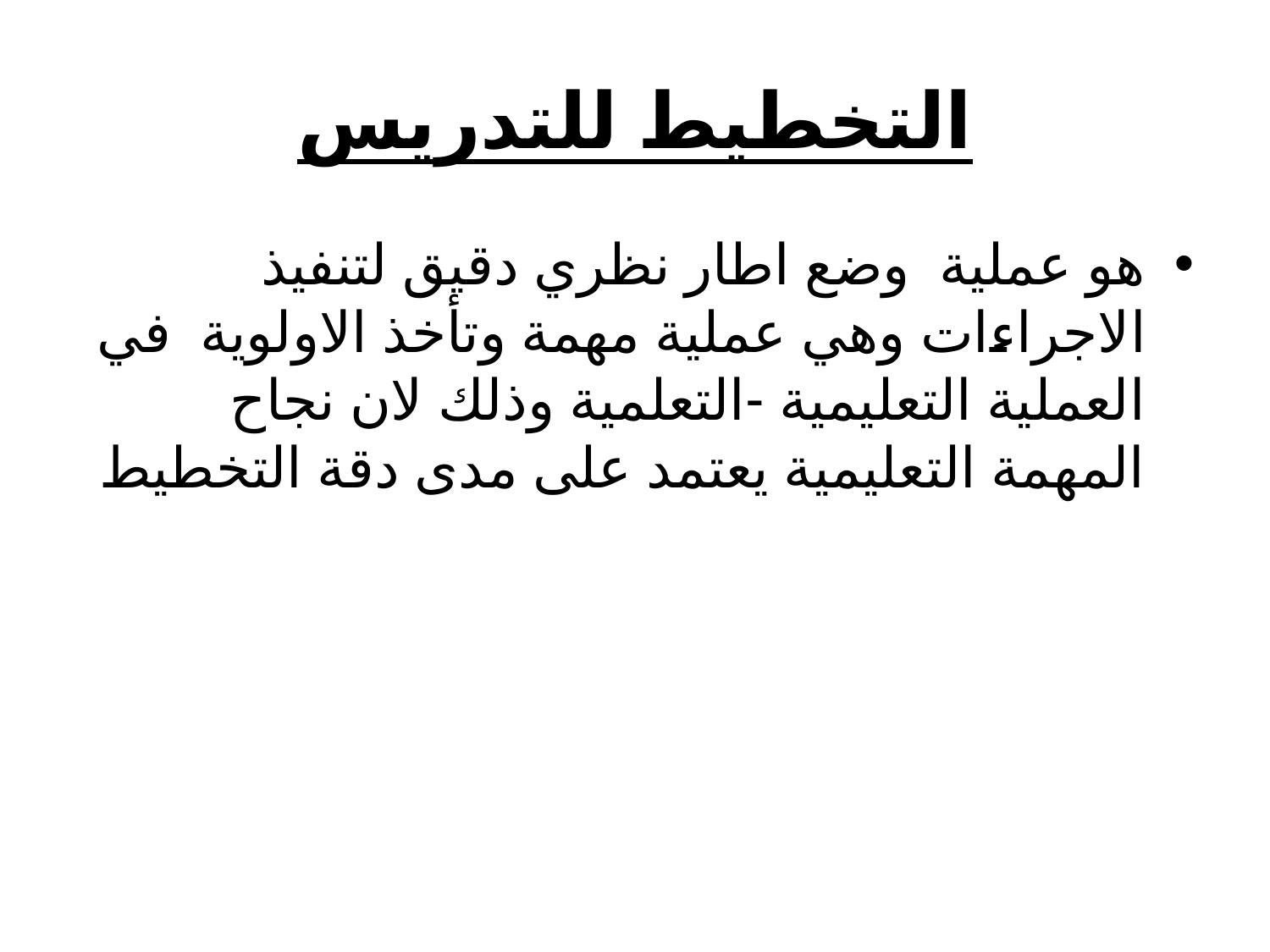

# التخطيط للتدريس
هو عملية  وضع اطار نظري دقيق لتنفيذ الاجراءات وهي عملية مهمة وتأخذ الاولوية  في العملية التعليمية -التعلمية وذلك لان نجاح المهمة التعليمية يعتمد على مدى دقة التخطيط